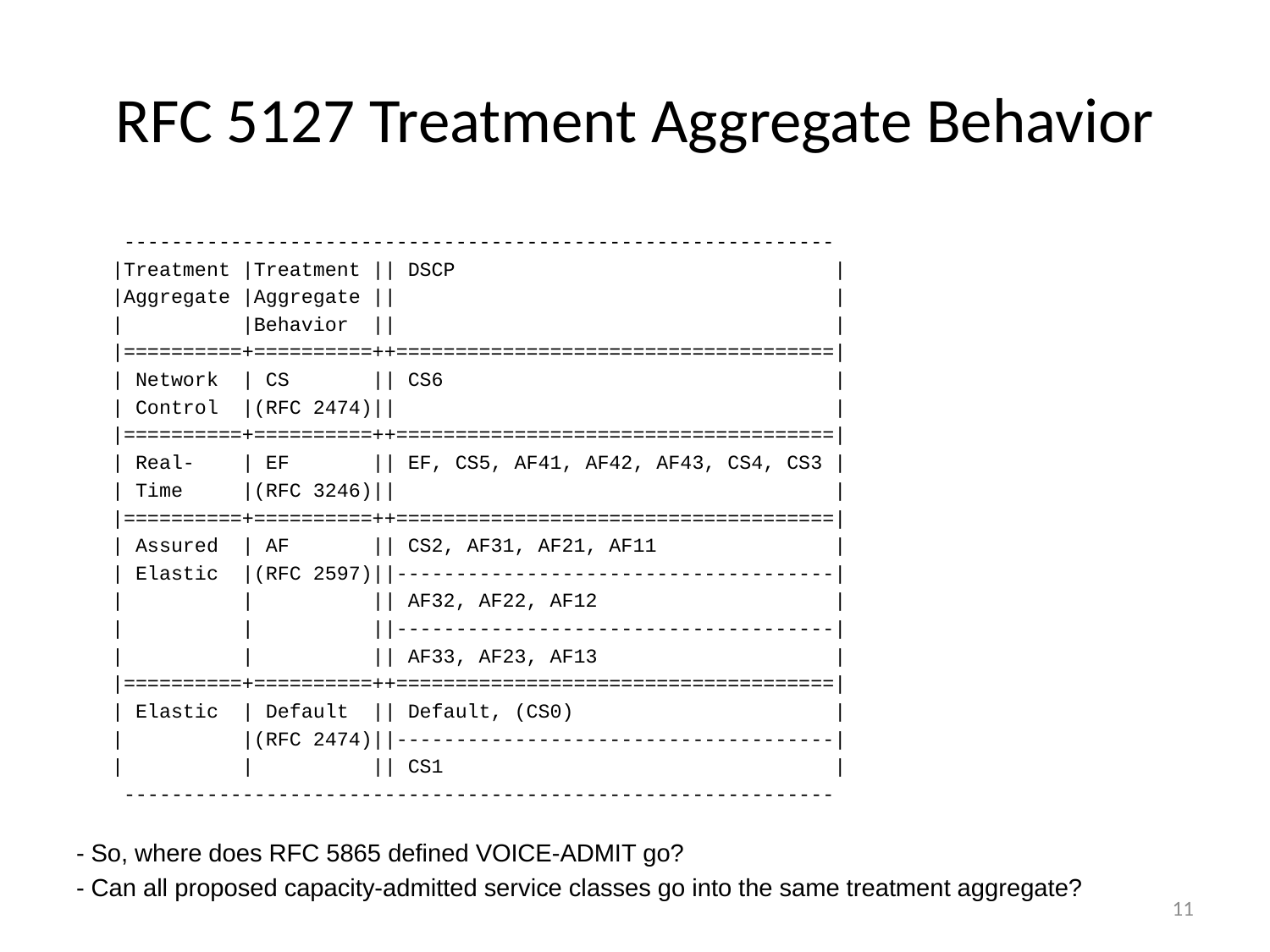

# RFC 5127 Treatment Aggregate Behavior
    ------------------------------------------------------------
   |Treatment |Treatment || DSCP                                |
   |Aggregate |Aggregate ||                                     |
   |          |Behavior  ||                                     |
   |==========+==========++=====================================|
   | Network  | CS       || CS6                                 |
   | Control  |(RFC 2474)||                                     |
   |==========+==========++=====================================|
   | Real-    | EF       || EF, CS5, AF41, AF42, AF43, CS4, CS3 |
   | Time     |(RFC 3246)||                                     |
   |==========+==========++=====================================|
   | Assured  | AF       || CS2, AF31, AF21, AF11               |
   | Elastic  |(RFC 2597)||-------------------------------------|
   |          |          || AF32, AF22, AF12                    |
   |          |          ||-------------------------------------|
   |          |          || AF33, AF23, AF13                    |
   |==========+==========++=====================================|
   | Elastic  | Default  || Default, (CS0)                      |
   |          |(RFC 2474)||-------------------------------------|
   |          |          || CS1                                 |
    ------------------------------------------------------------

- So, where does RFC 5865 defined VOICE-ADMIT go?
- Can all proposed capacity-admitted service classes go into the same treatment aggregate?
11